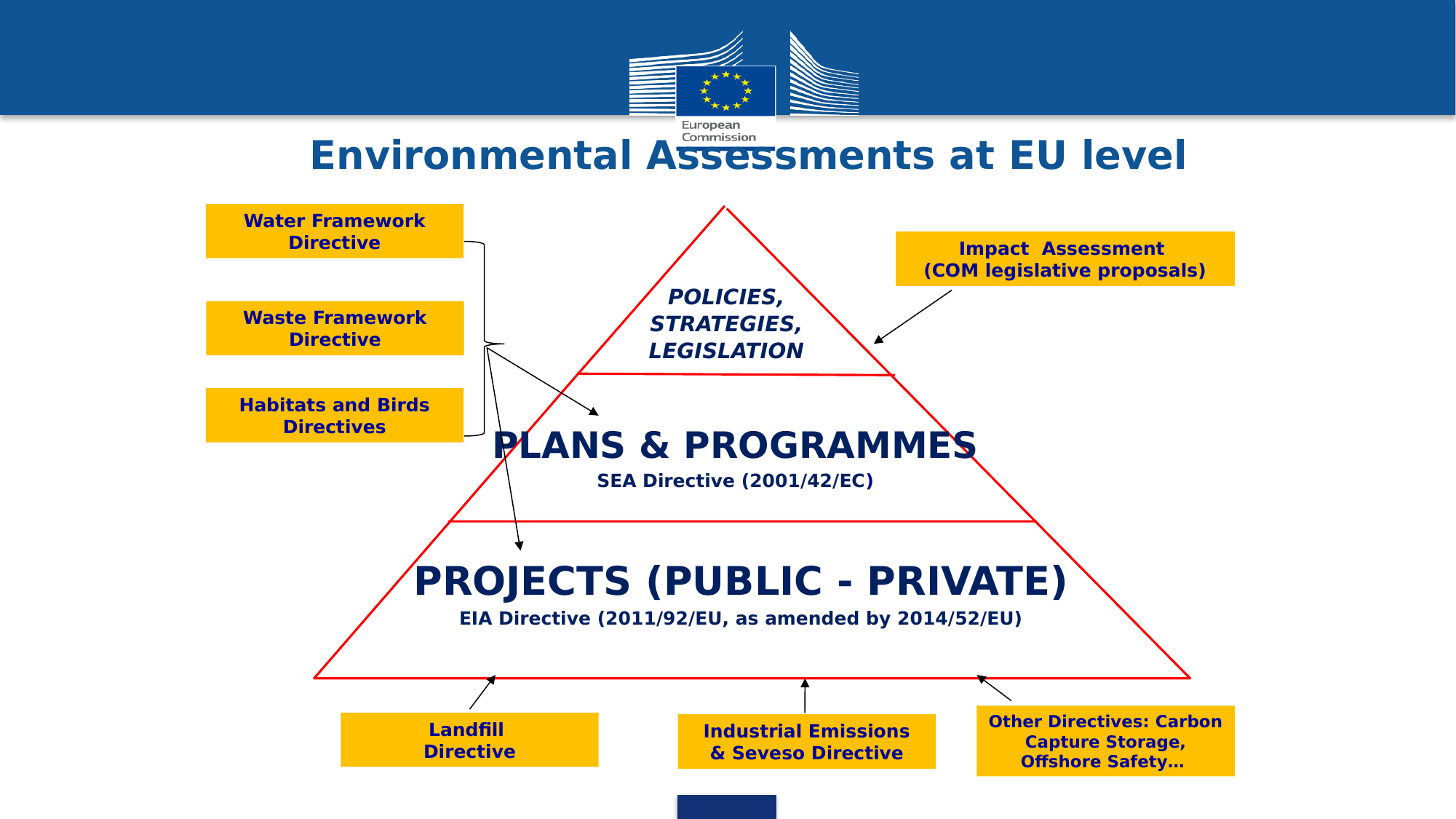

# Environmental Assessments at EU level
Water Framework Directive

Impact  Assessment
(COM legislative proposals)

Policies,
Strategies,
Legislation

Waste Framework Directive

Habitats and Birds Directives

Plans & Programmes
SEA Directive (2001/42/EC)

Projects (public - private)
EIA Directive (2011/92/EU, as amended by 2014/52/EU)

Other Directives: Carbon Capture Storage, Offshore Safety…
Landfill
Directive
Industrial Emissions
& Seveso Directive